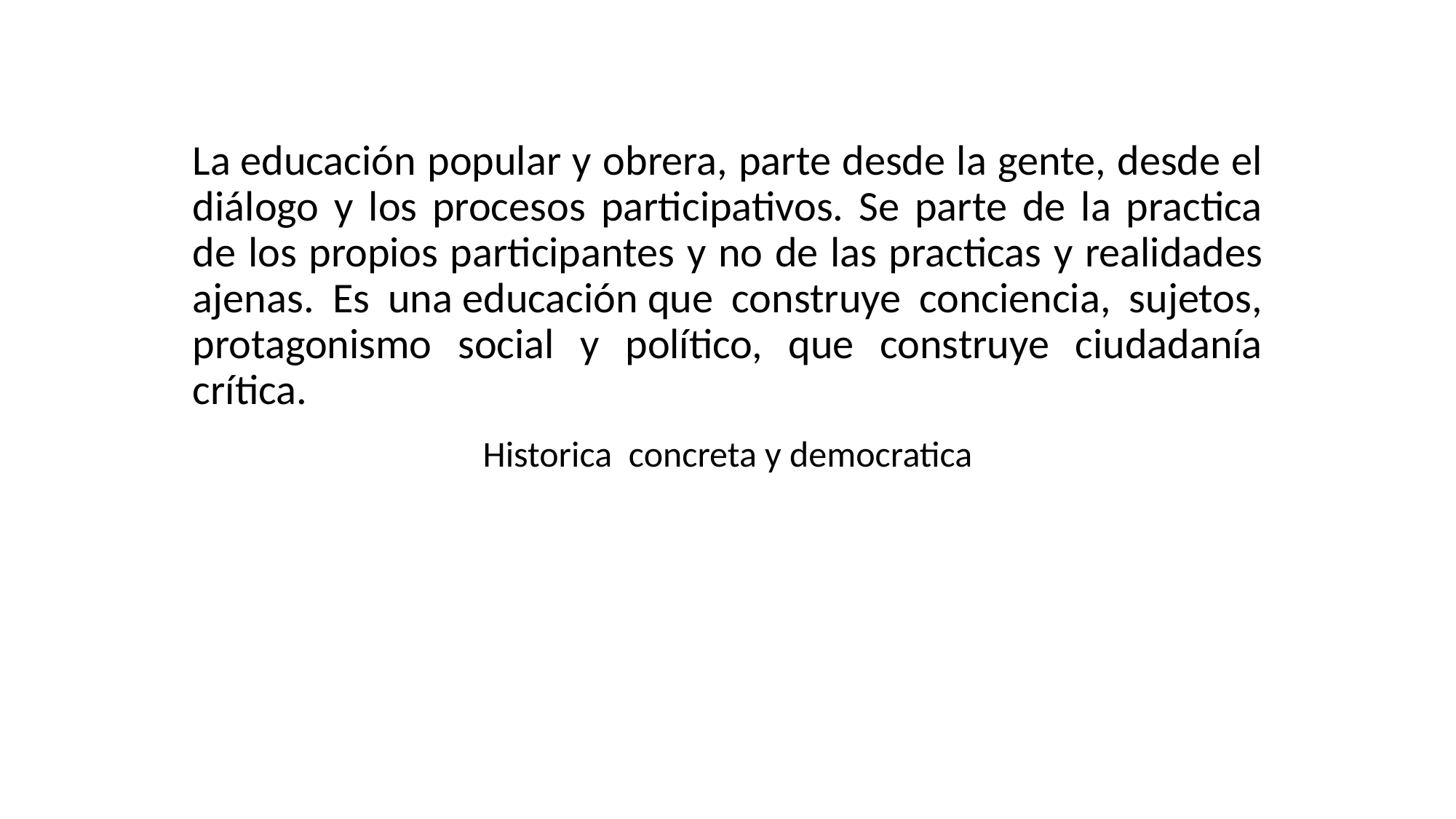

# La educación popular y obrera, parte desde la gente, desde el diálogo y los procesos participativos. Se parte de la practica de los propios participantes y no de las practicas y realidades ajenas. Es una educación que construye conciencia, sujetos, protagonismo social y político, que construye ciudadanía crítica.
Historica  concreta y democratica